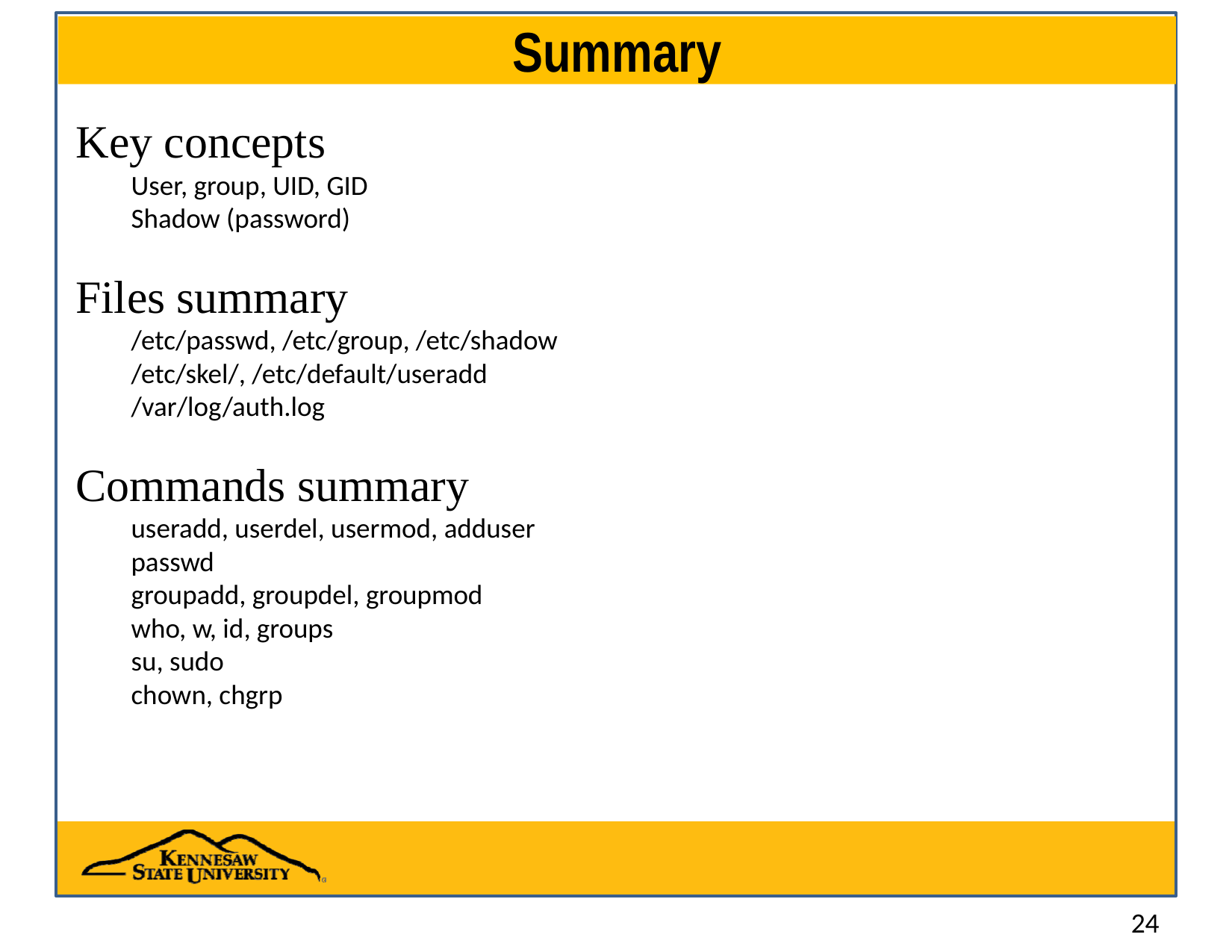

# Summary
Key concepts
User, group, UID, GID
Shadow (password)

Files summary
/etc/passwd, /etc/group, /etc/shadow
/etc/skel/, /etc/default/useradd
/var/log/auth.log

Commands summary
useradd, userdel, usermod, adduser
passwd
groupadd, groupdel, groupmod
who, w, id, groups
su, sudo
chown, chgrp